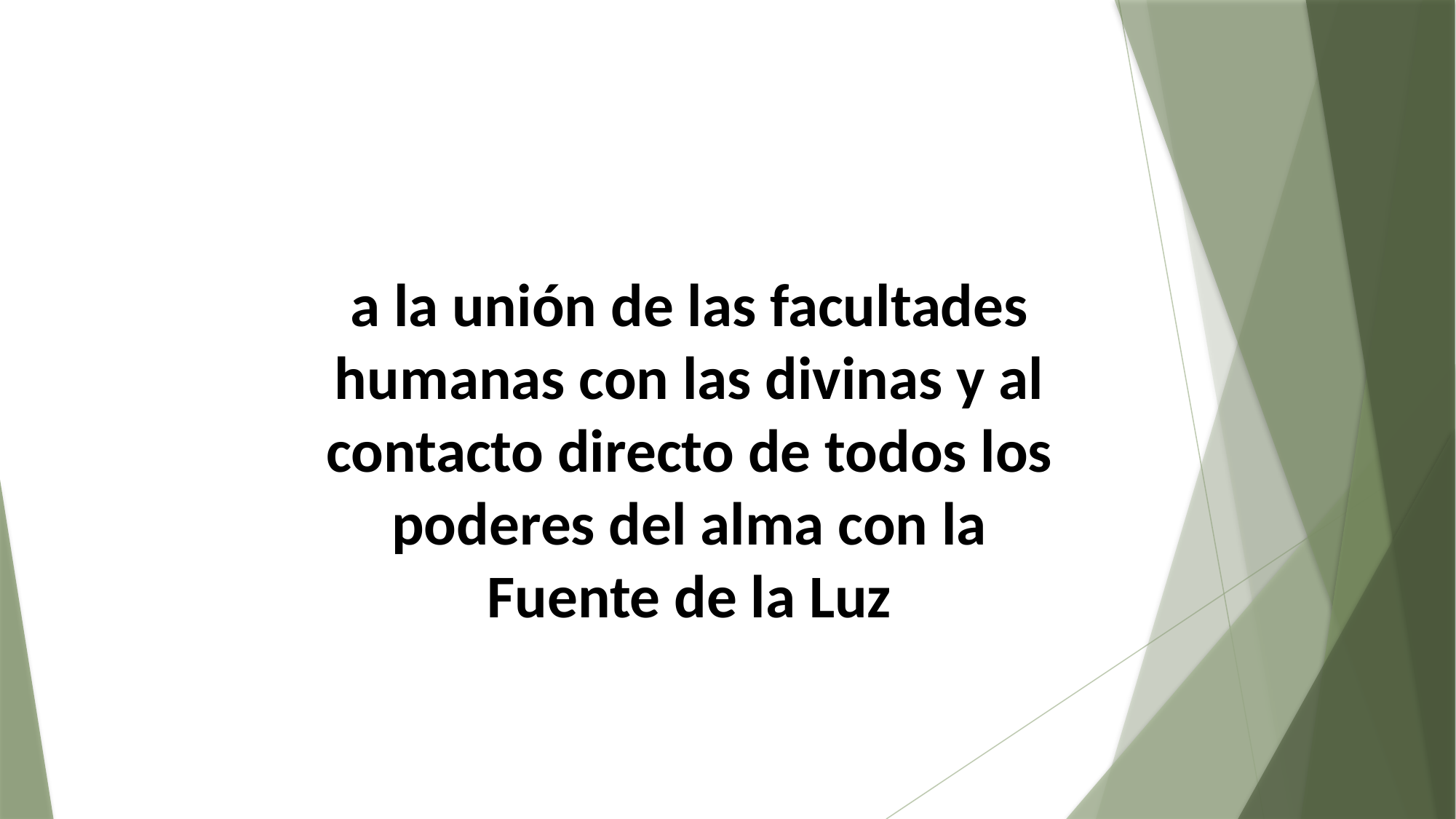

a la unión de las facultades humanas con las divinas y al contacto directo de todos los poderes del alma con la Fuente de la Luz